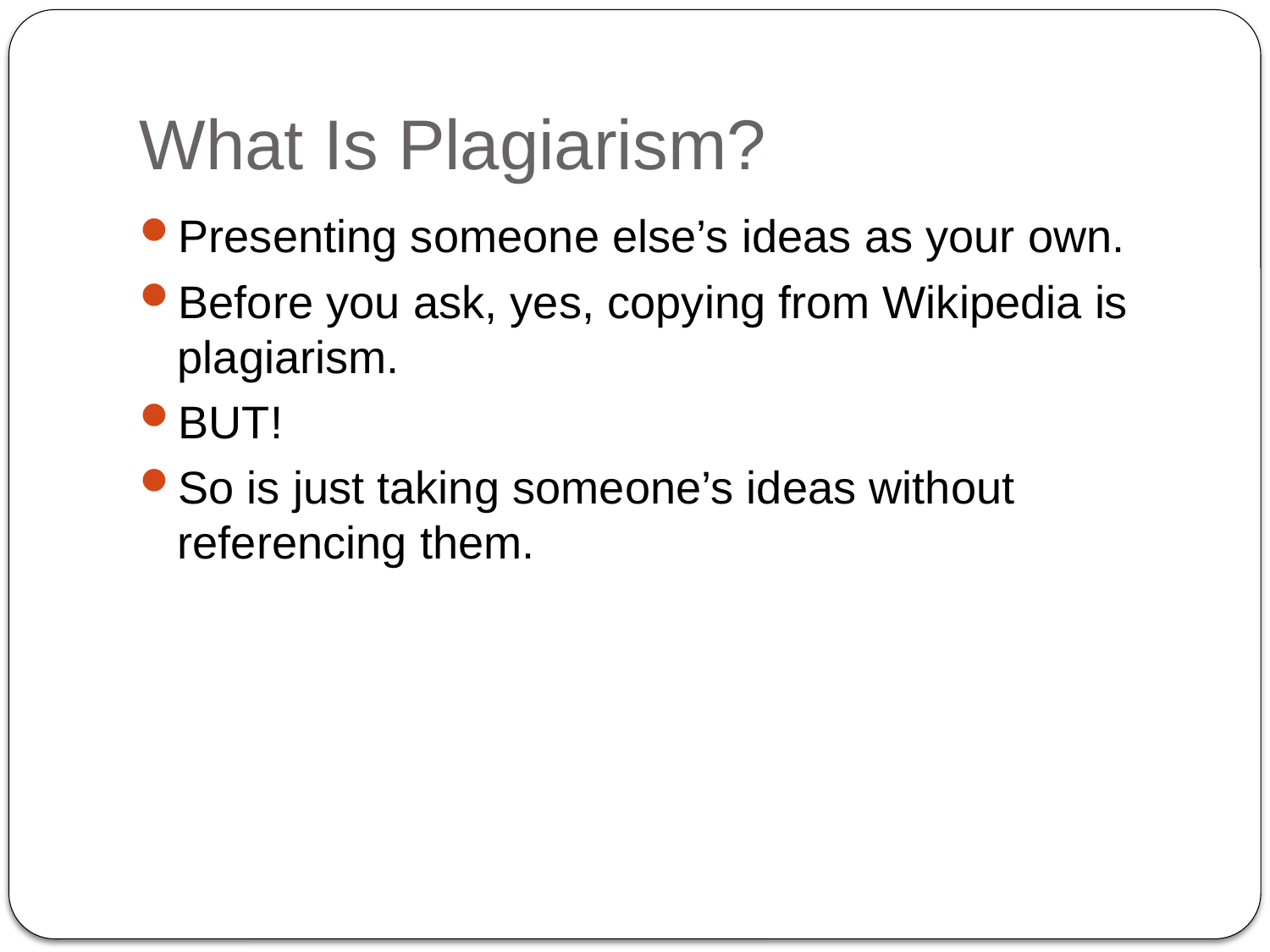

# What Is Plagiarism?
Presenting someone else’s ideas as your own.
Before you ask, yes, copying from Wikipedia is plagiarism.
BUT!
So is just taking someone’s ideas without referencing them.